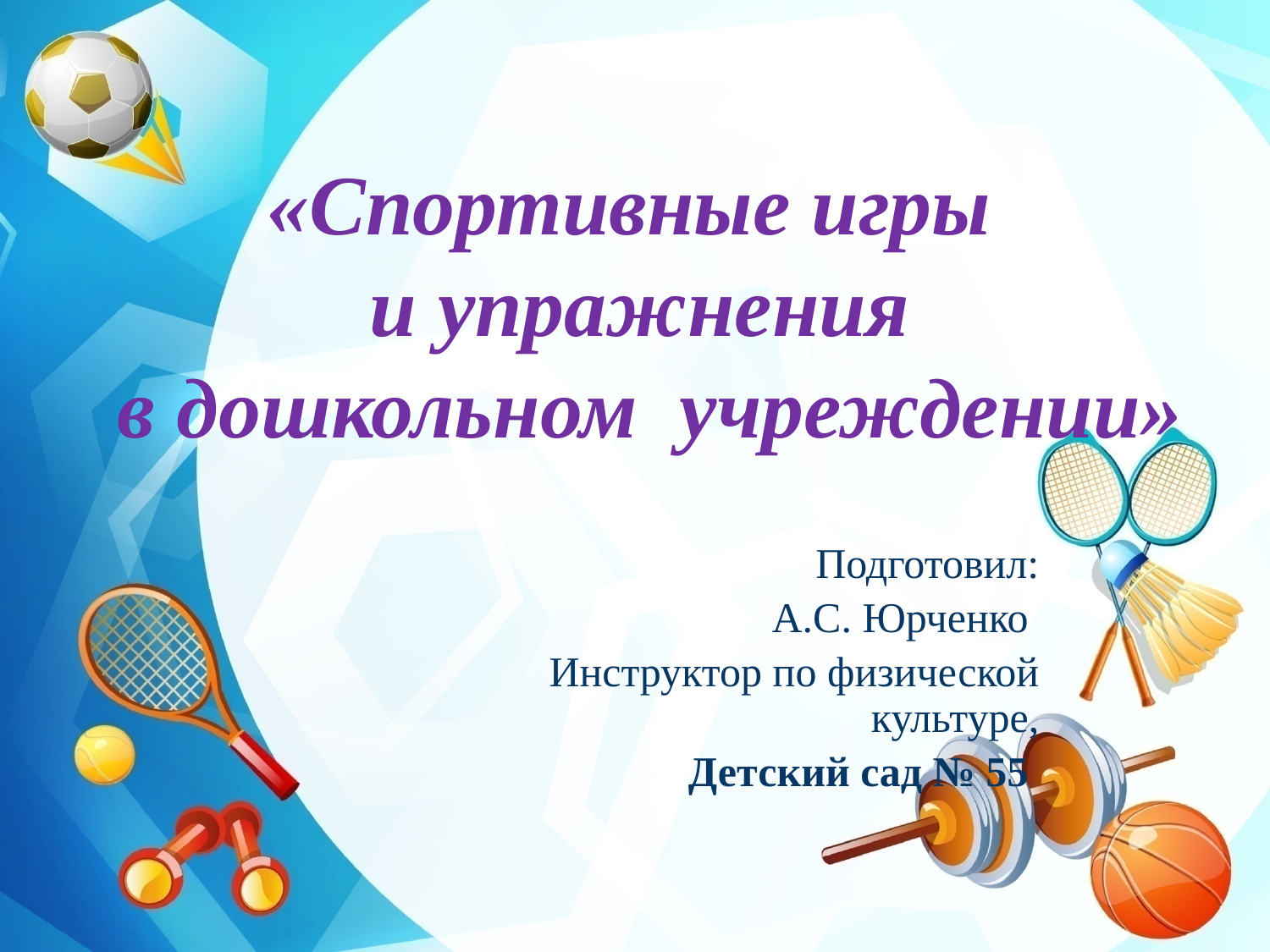

# «Спортивные игры и упражнения в дошкольном  учреждении»
Подготовил:
 А.С. Юрченко
Инструктор по физической культуре,
Детский сад № 55